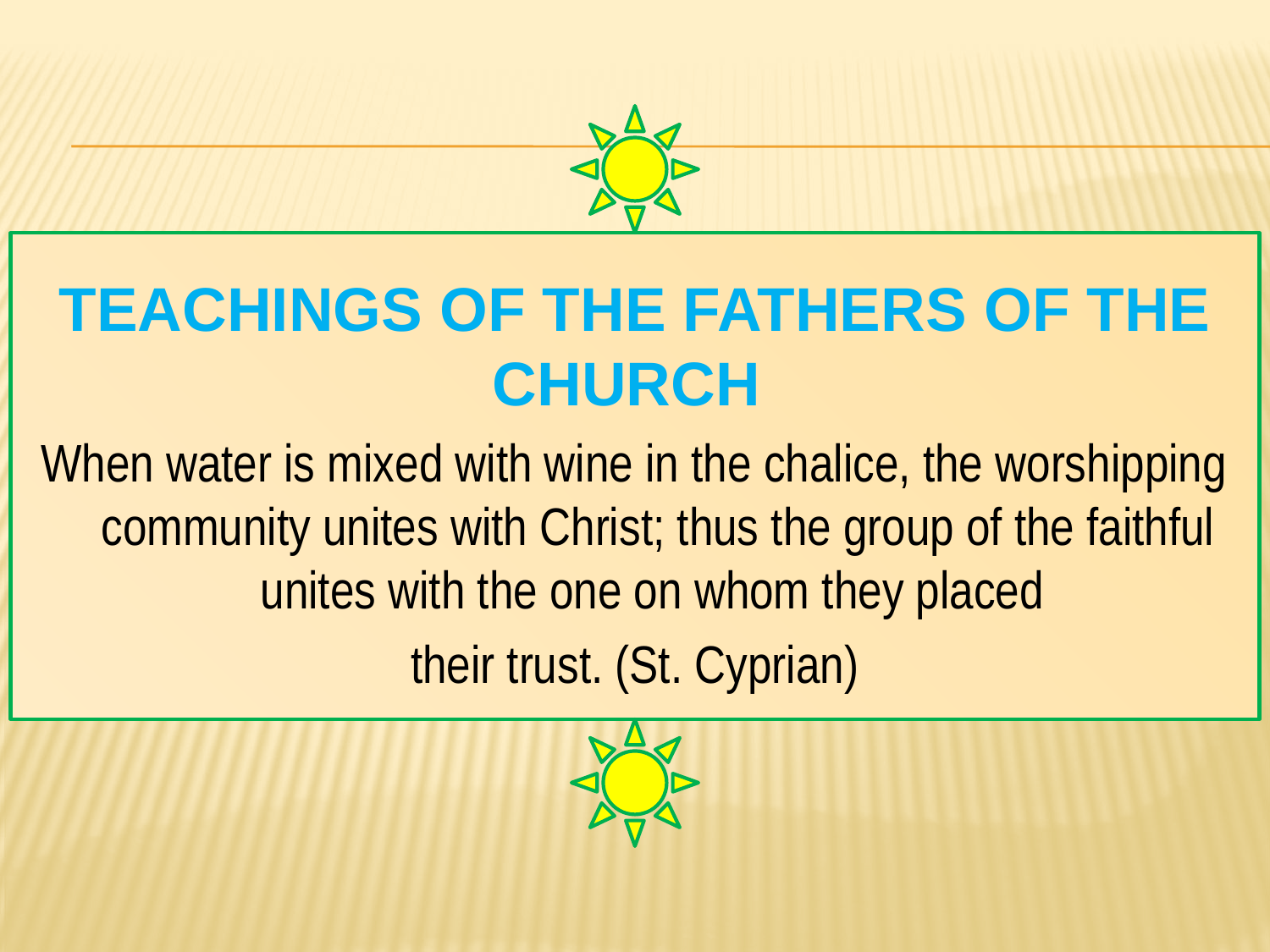

# Teachings of the Fathers of the Church
When water is mixed with wine in the chalice, the worshipping community unites with Christ; thus the group of the faithful unites with the one on whom they placed
their trust. (St. Cyprian)